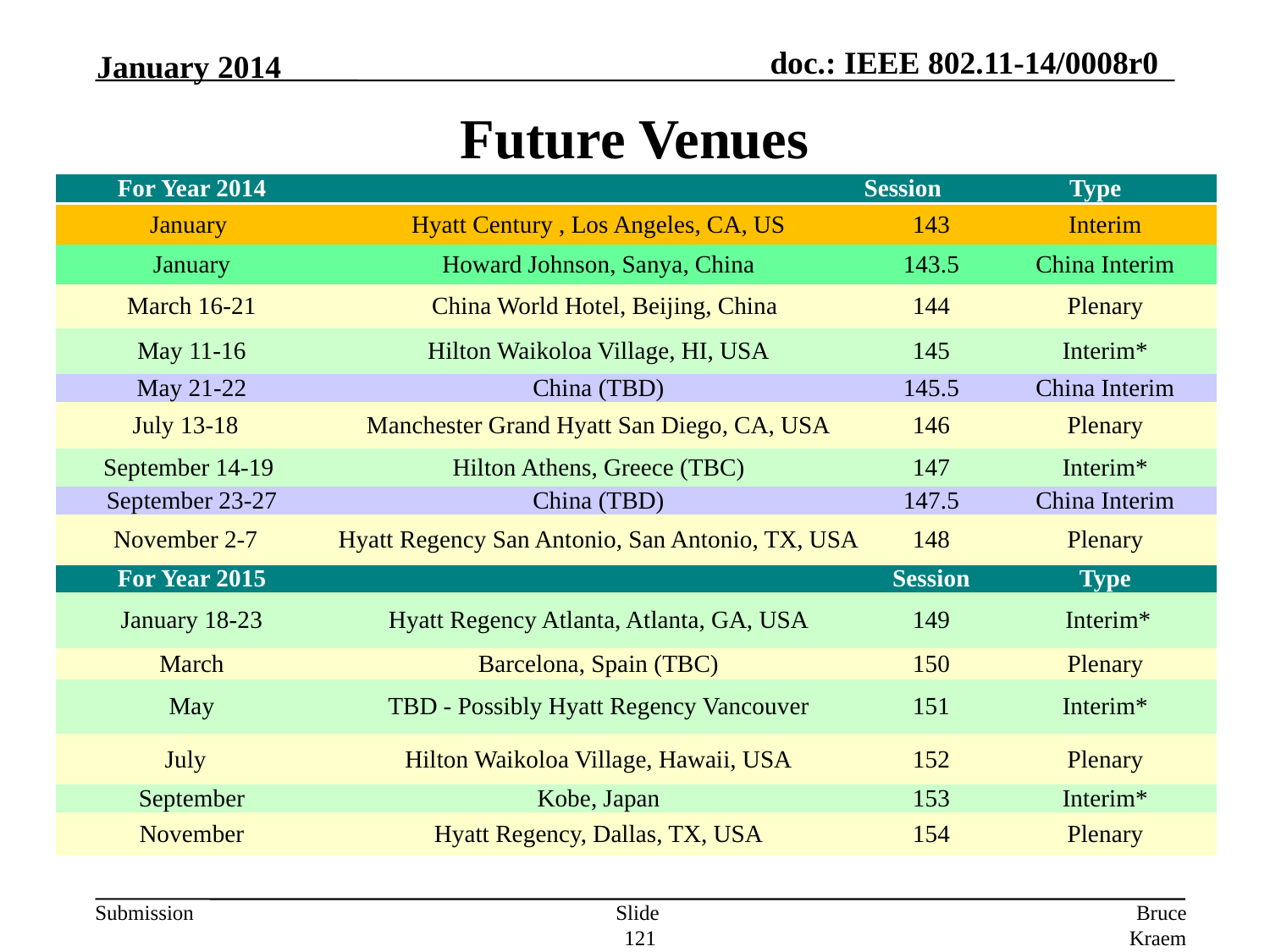

January 2014
# Future Venues
| For Year 2014 |  | Session | Type |
| --- | --- | --- | --- |
| January | Hyatt Century , Los Angeles, CA, US | 143 | Interim |
| --- | --- | --- | --- |
| January | Howard Johnson, Sanya, China | 143.5 | China Interim |
| March 16-21 | China World Hotel, Beijing, China | 144 | Plenary |
| May 11-16 | Hilton Waikoloa Village, HI, USA | 145 | Interim\* |
| May 21-22 | China (TBD) | 145.5 | China Interim |
| July 13-18 | Manchester Grand Hyatt San Diego, CA, USA | 146 | Plenary |
| September 14-19 | Hilton Athens, Greece (TBC) | 147 | Interim\* |
| September 23-27 | China (TBD) | 147.5 | China Interim |
| November 2-7 | Hyatt Regency San Antonio, San Antonio, TX, USA | 148 | Plenary |
| For Year 2015 |  | Session | Type |
| January 18-23 | Hyatt Regency Atlanta, Atlanta, GA, USA | 149 | Interim\* |
| March | Barcelona, Spain (TBC) | 150 | Plenary |
| May | TBD - Possibly Hyatt Regency Vancouver | 151 | Interim\* |
| July | Hilton Waikoloa Village, Hawaii, USA | 152 | Plenary |
| September | Kobe, Japan | 153 | Interim\* |
| November | Hyatt Regency, Dallas, TX, USA | 154 | Plenary |
Slide 121
Bruce Kraemer, Marvell